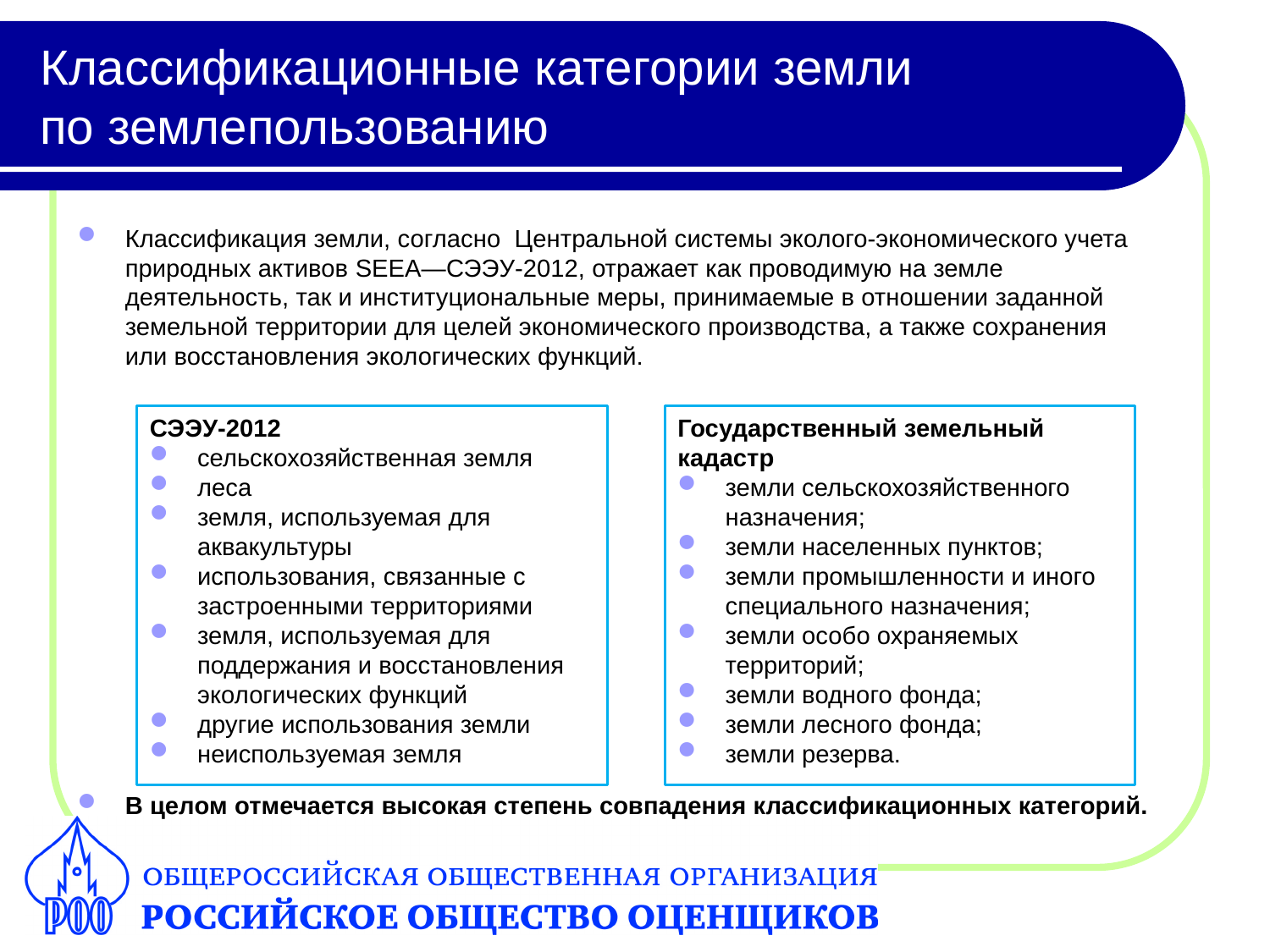

# Классификационные категории земли по землепользованию
Классификация земли, согласно  Центральной системы эколого-экономического учета природных активов SEEA—СЭЭУ-2012, отражает как проводимую на земле деятельность, так и институциональные меры, принимаемые в отношении заданной земельной территории для целей экономического производства, а также сохранения или восстановления экологических функций.

В целом отмечается высокая степень совпадения классификационных категорий.

СЭЭУ-2012
сельскохозяйственная земля
леса
земля, используемая для аквакультуры
использования, связанные с застроенными территориями
земля, используемая для поддержания и восстановления экологических функций
другие использования земли
неиспользуемая земля
Государственный земельный кадастр
земли сельскохозяйственного назначения;
земли населенных пунктов;
земли промышленности и иного специального назначения;
земли особо охраняемых территорий;
земли водного фонда;
земли лесного фонда;
земли резерва.